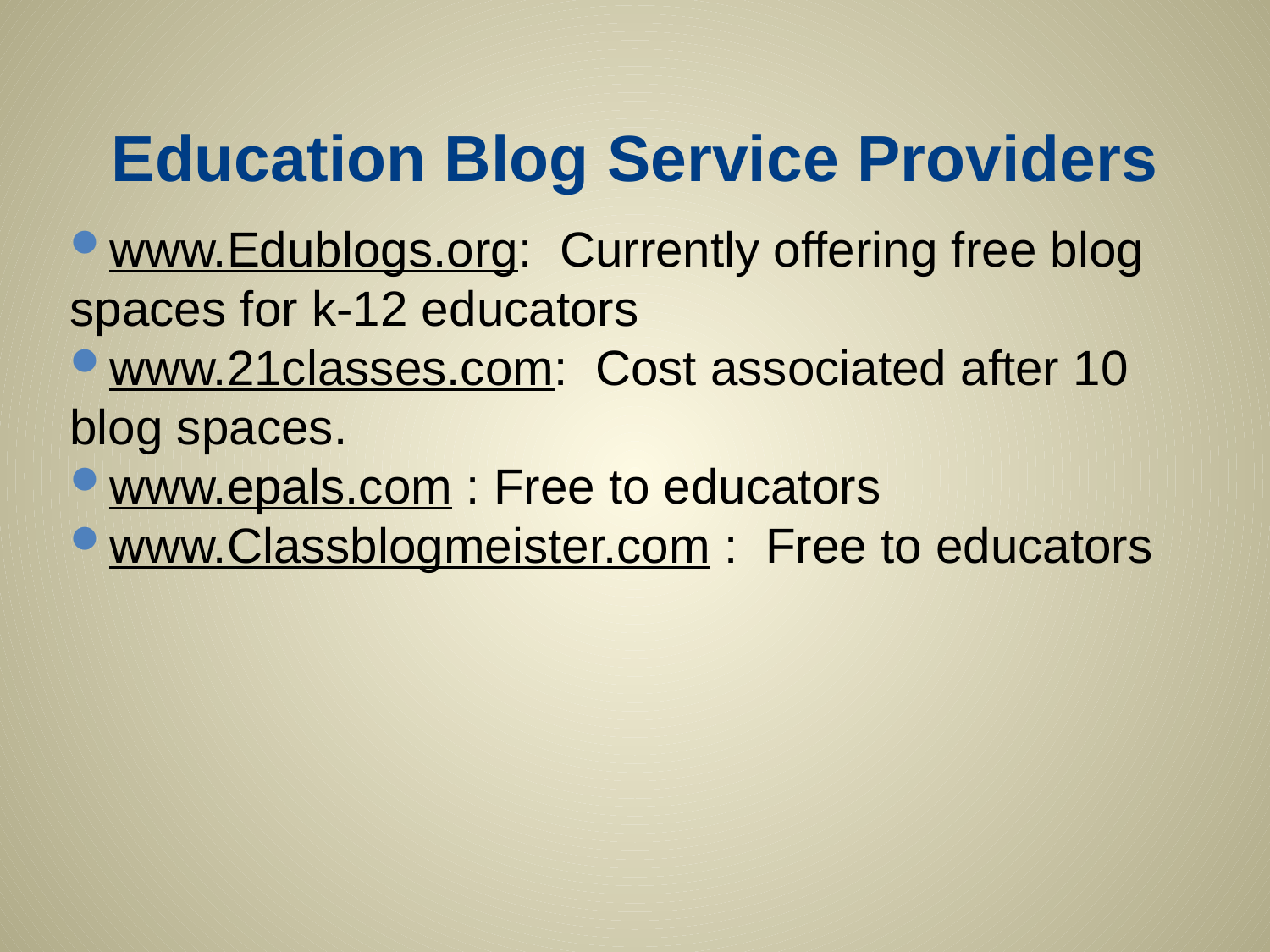

# Education Blog Service Providers
www.Edublogs.org:  Currently offering free blog spaces for k-12 educators
www.21classes.com:  Cost associated after 10 blog spaces.
www.epals.com : Free to educators
www.Classblogmeister.com :  Free to educators